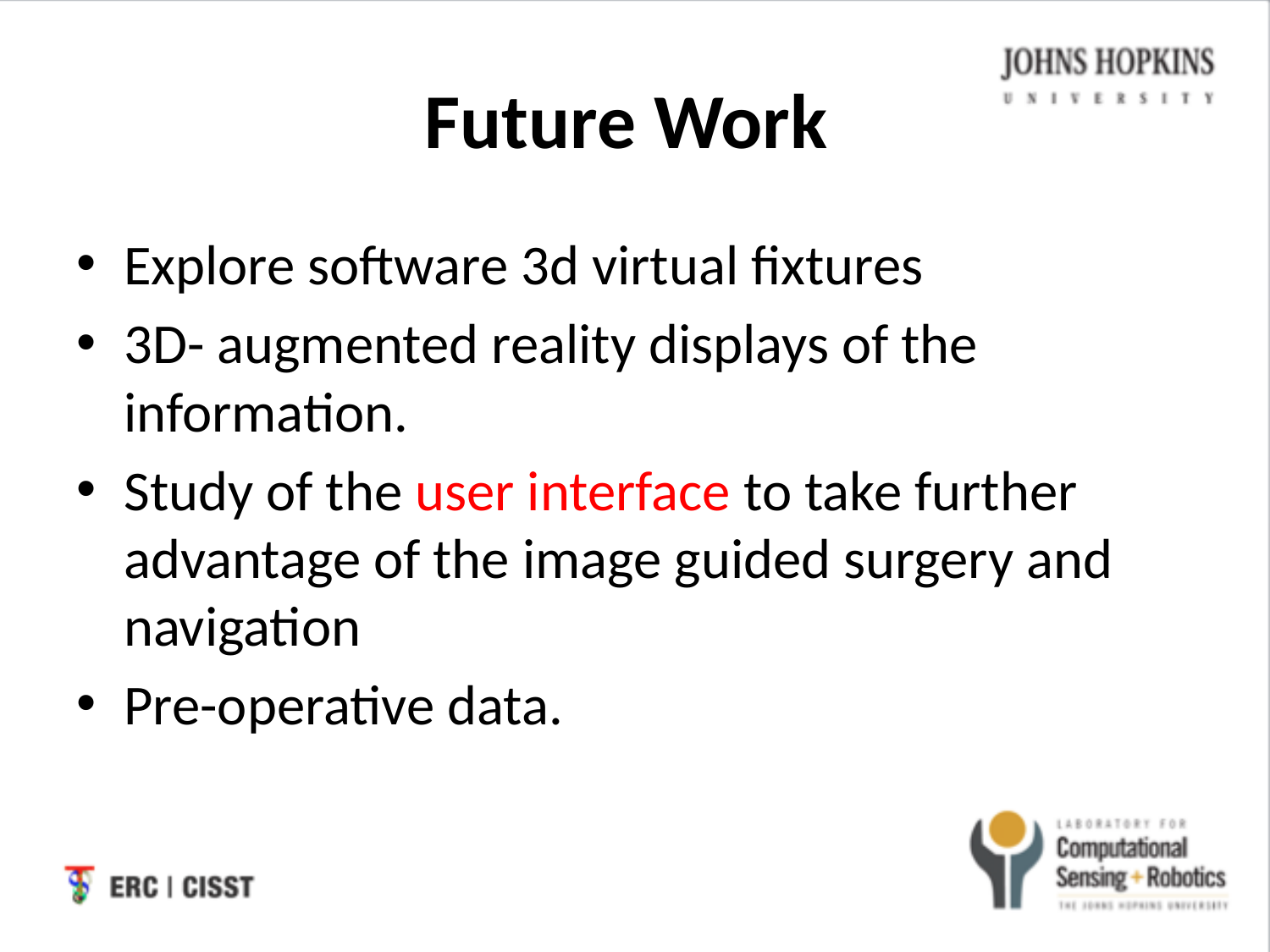

# Future Work
Explore software 3d virtual fixtures
3D- augmented reality displays of the information.
Study of the user interface to take further advantage of the image guided surgery and navigation
Pre-operative data.